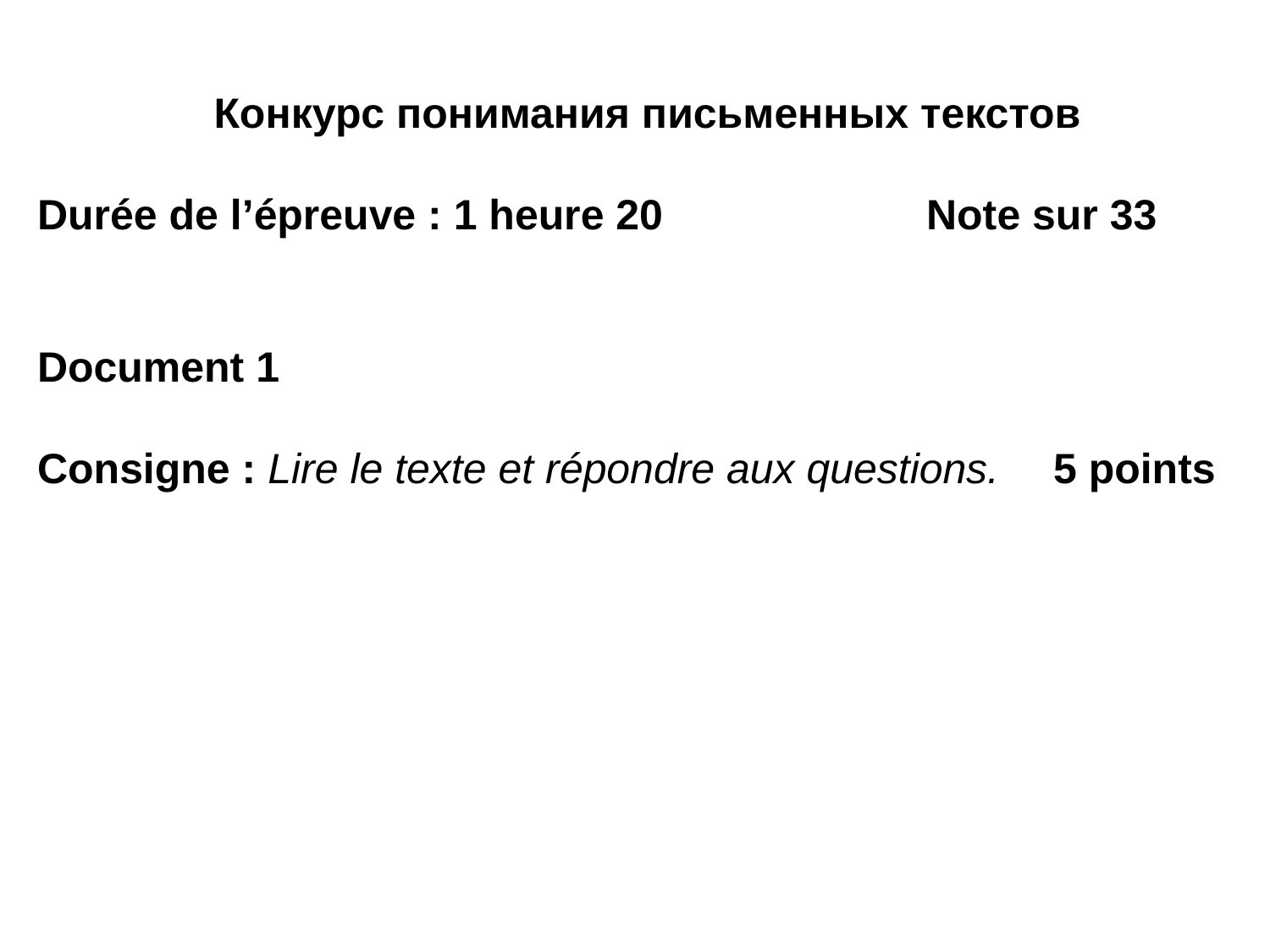

Конкурс понимания письменных текстов

Durée de l’épreuve : 1 heure 20			Note sur 33

Document 1

Consigne : Lire le texte et répondre aux questions.	5 points